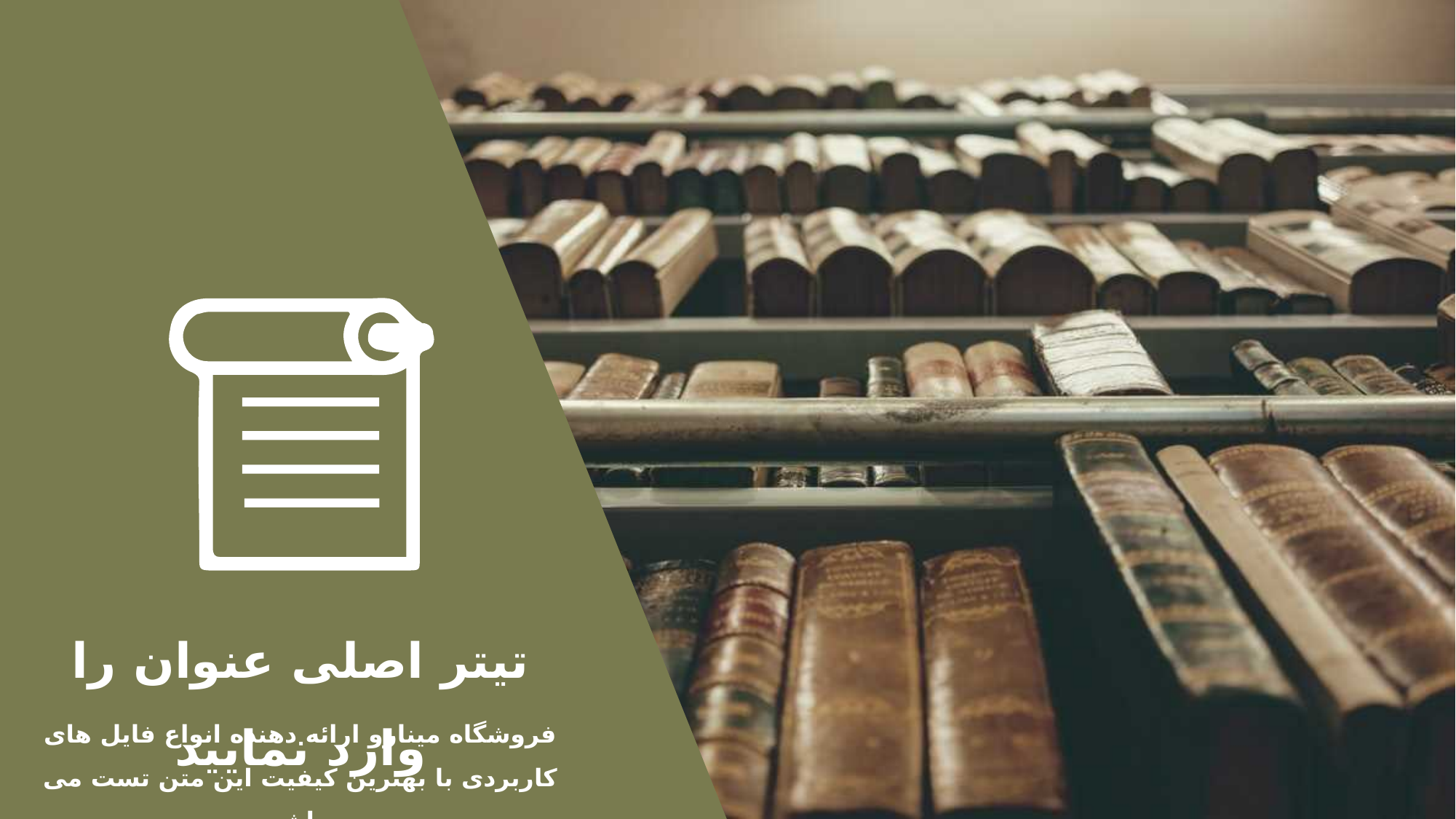

تیتر اصلی عنوان را وارد نمایید
فروشگاه مینارو ارائه دهنده انواع فایل های کاربردی با بهترین کیفیت این متن تست می باشد